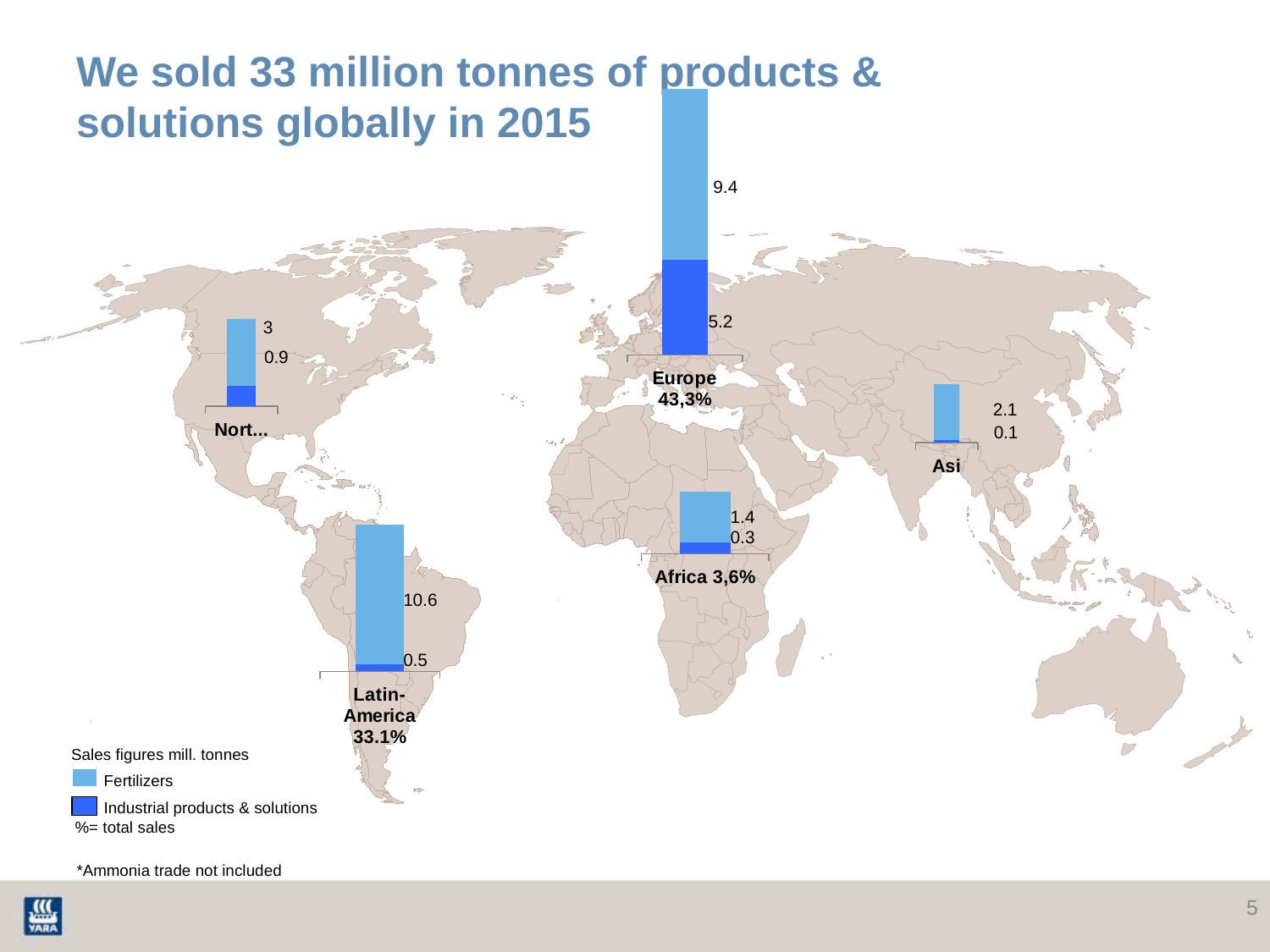

# We sold 33 million tonnes of products & solutions globally in 2015

### Chart

| Category | Industrial | Fertilizer |
|---|---|---|
| Europe 43,3% | 5.2 | 9.4 |
9.4

### Chart

| Category | Series 1 | Series 2 |
|---|---|---|
| North America 11.7% | 0.9 | 3.0 |
5.2
3

0.9

### Chart

| Category | Series 1 | Series 2 |
|---|---|---|
| Asia 6,8% | 0.1 | 2.1 |

2.1

0.1

### Chart

| Category | Series 1 | Series 2 |
|---|---|---|
| Africa 3,6% | 0.3 | 1.4 |
1.4

### Chart

| Category | Series 1 | Series 2 |
|---|---|---|
| Latin-America 33.1% | 0.5 | 10.6 |

0.3

10.6

0.5

Sales figures mill. tonnes

Fertilizers
Industrial products & solutions

%= total sales
*Ammonia trade not included

5